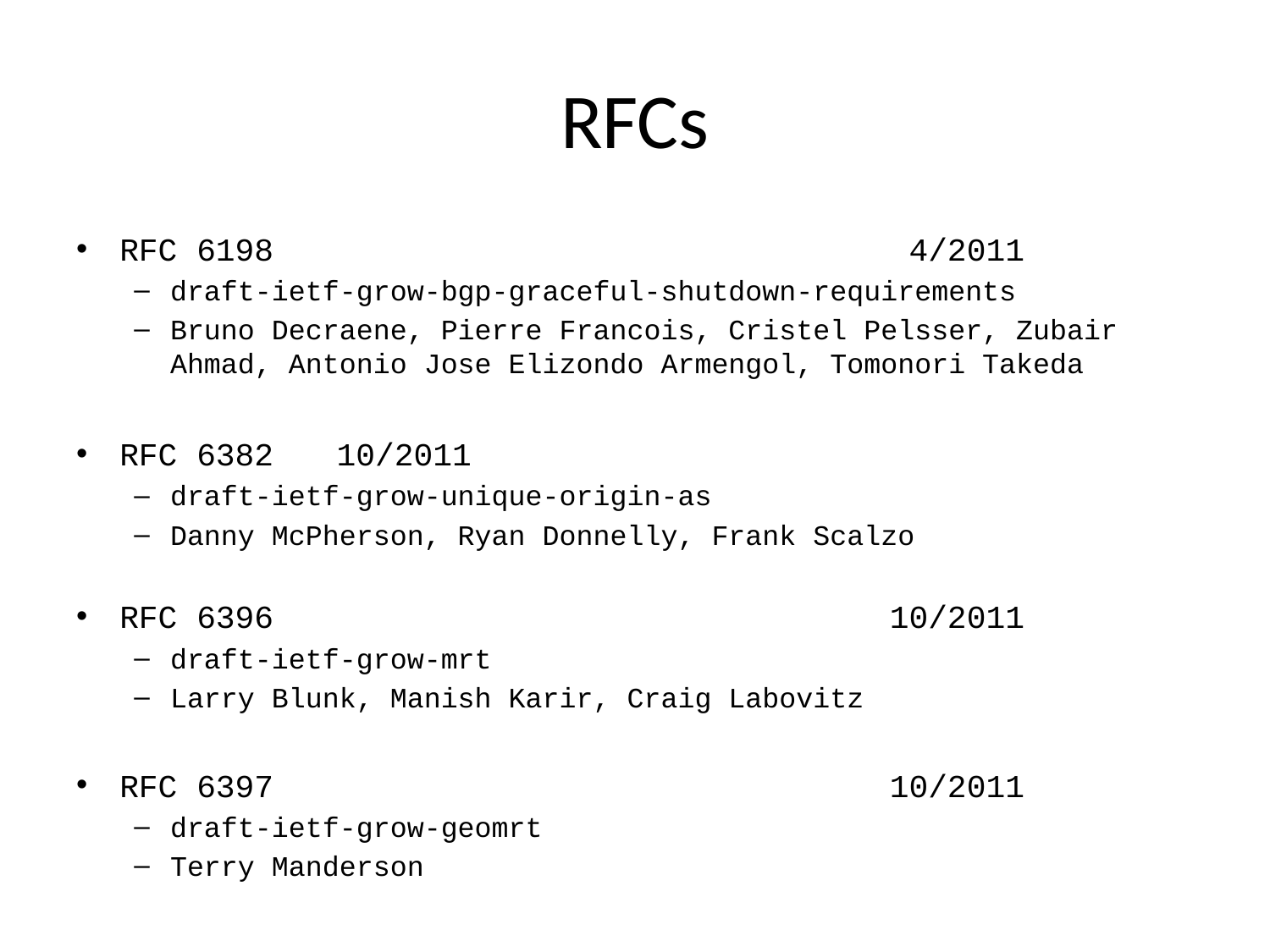

# RFCs
RFC 6198                                 4/2011
draft-ietf-grow-bgp-graceful-shutdown-requirements
Bruno Decraene, Pierre Francois, Cristel Pelsser, Zubair Ahmad, Antonio Jose Elizondo Armengol, Tomonori Takeda

RFC 6382						10/2011
draft-ietf-grow-unique-origin-as
Danny McPherson, Ryan Donnelly, Frank Scalzo

RFC 6396                                10/2011
draft-ietf-grow-mrt
Larry Blunk, Manish Karir, Craig Labovitz

RFC 6397                                10/2011
draft-ietf-grow-geomrt
Terry Manderson